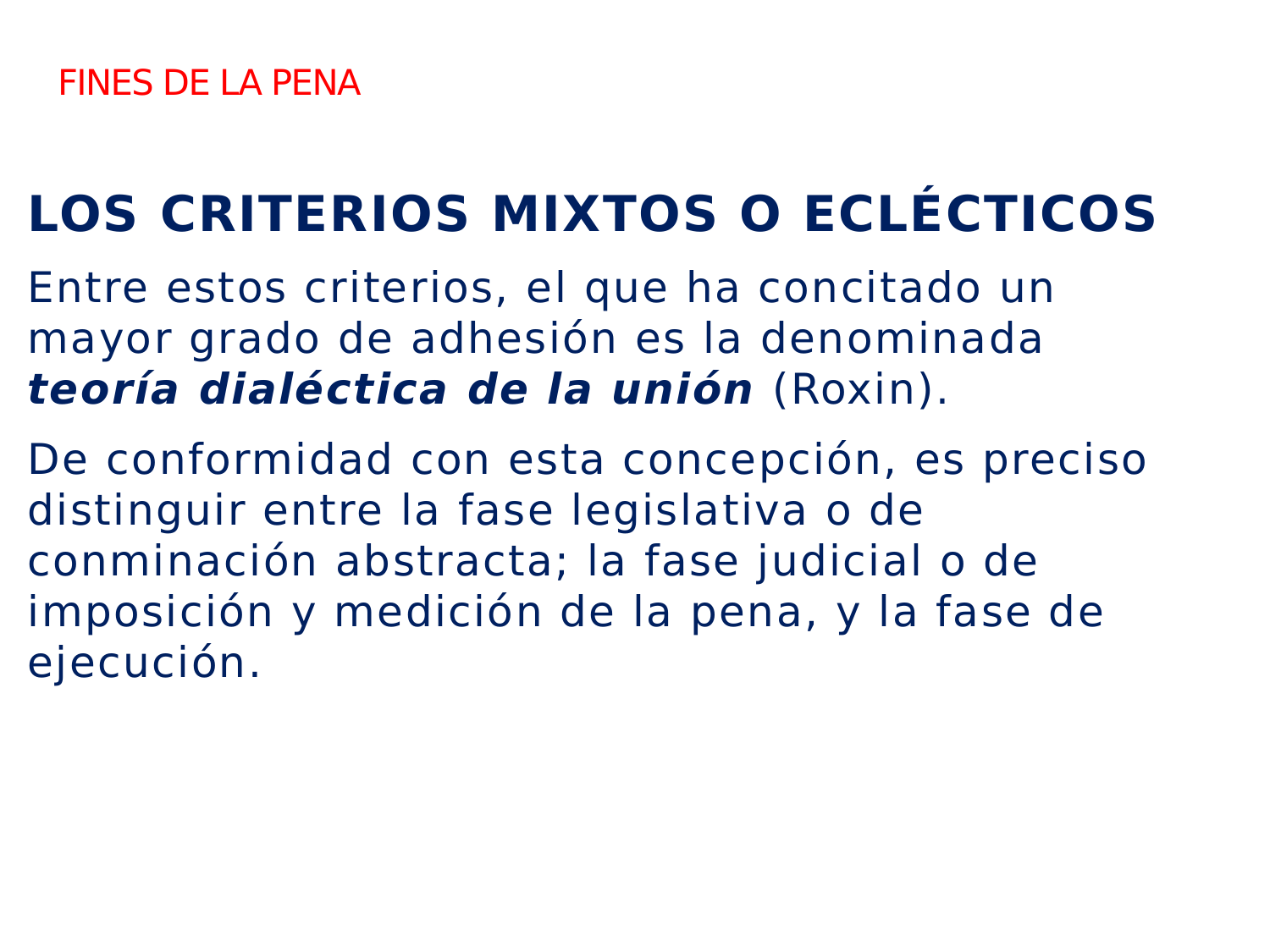

# FINES DE LA pena
Los criterios mixtos o eclécticos
Entre estos criterios, el que ha concitado un mayor grado de adhesión es la denominada teoría dialéctica de la unión (Roxin).
De conformidad con esta concepción, es preciso distinguir entre la fase legislativa o de conminación abstracta; la fase judicial o de imposición y medición de la pena, y la fase de ejecución.

33
Sebastian Valenzuela A. /El Salvador /Marzo 2013